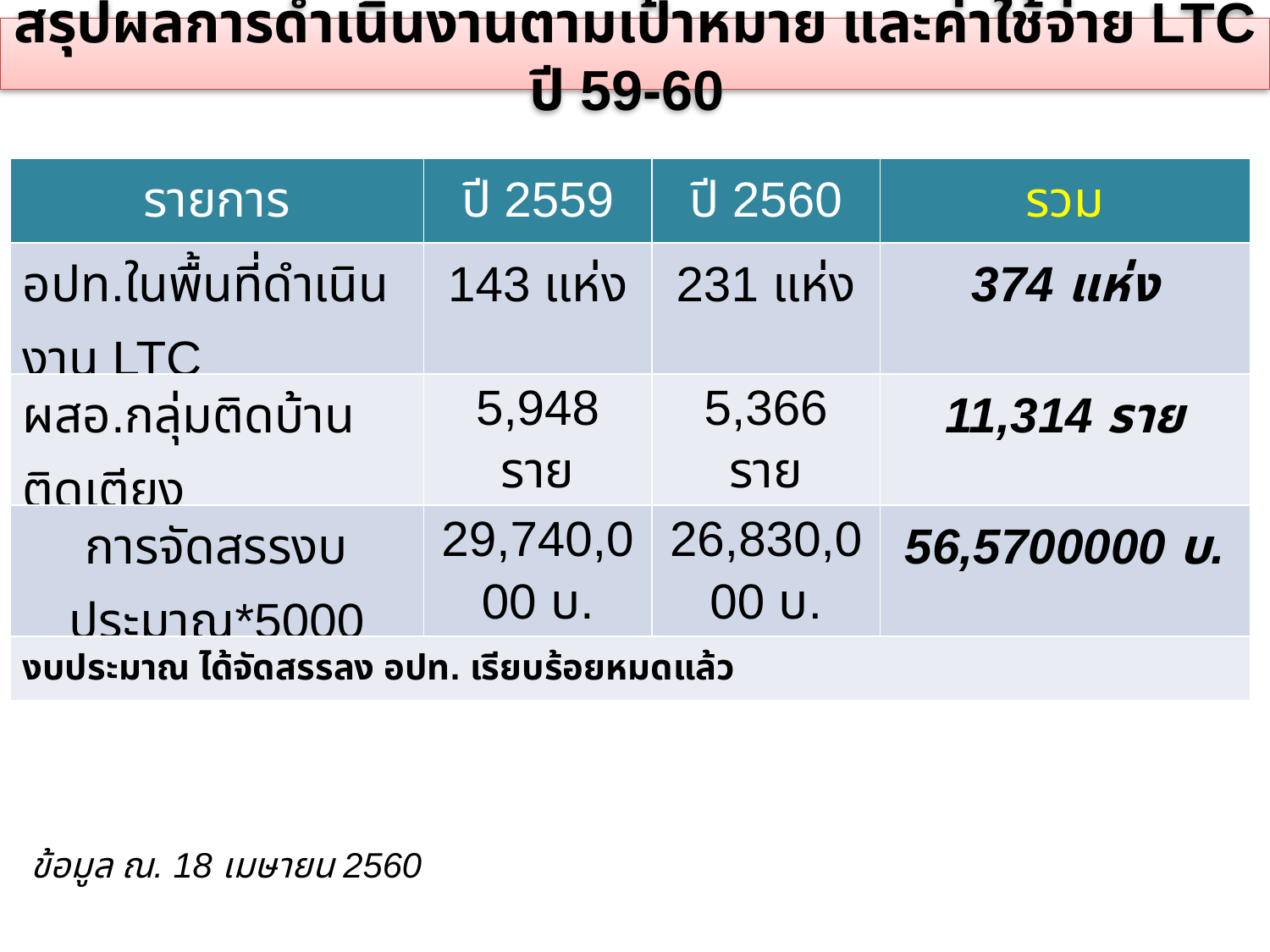

สรุปผลการดำเนินงานตามเป้าหมาย และค่าใช้จ่าย LTC ปี 59-60
| รายการ | ปี 2559 | ปี 2560 | รวม |
| --- | --- | --- | --- |
| อปท.ในพื้นที่ดำเนินงาน LTC | 143 แห่ง | 231 แห่ง | 374 แห่ง |
| ผสอ.กลุ่มติดบ้านติดเตียง | 5,948 ราย | 5,366 ราย | 11,314 ราย |
| การจัดสรรงบประมาณ\*5000 | 29,740,000 บ. | 26,830,000 บ. | 56,5700000 บ. |
| งบประมาณ ได้จัดสรรลง อปท. เรียบร้อยหมดแล้ว |  |  |  |
ข้อมูล ณ. 18 เมษายน 2560